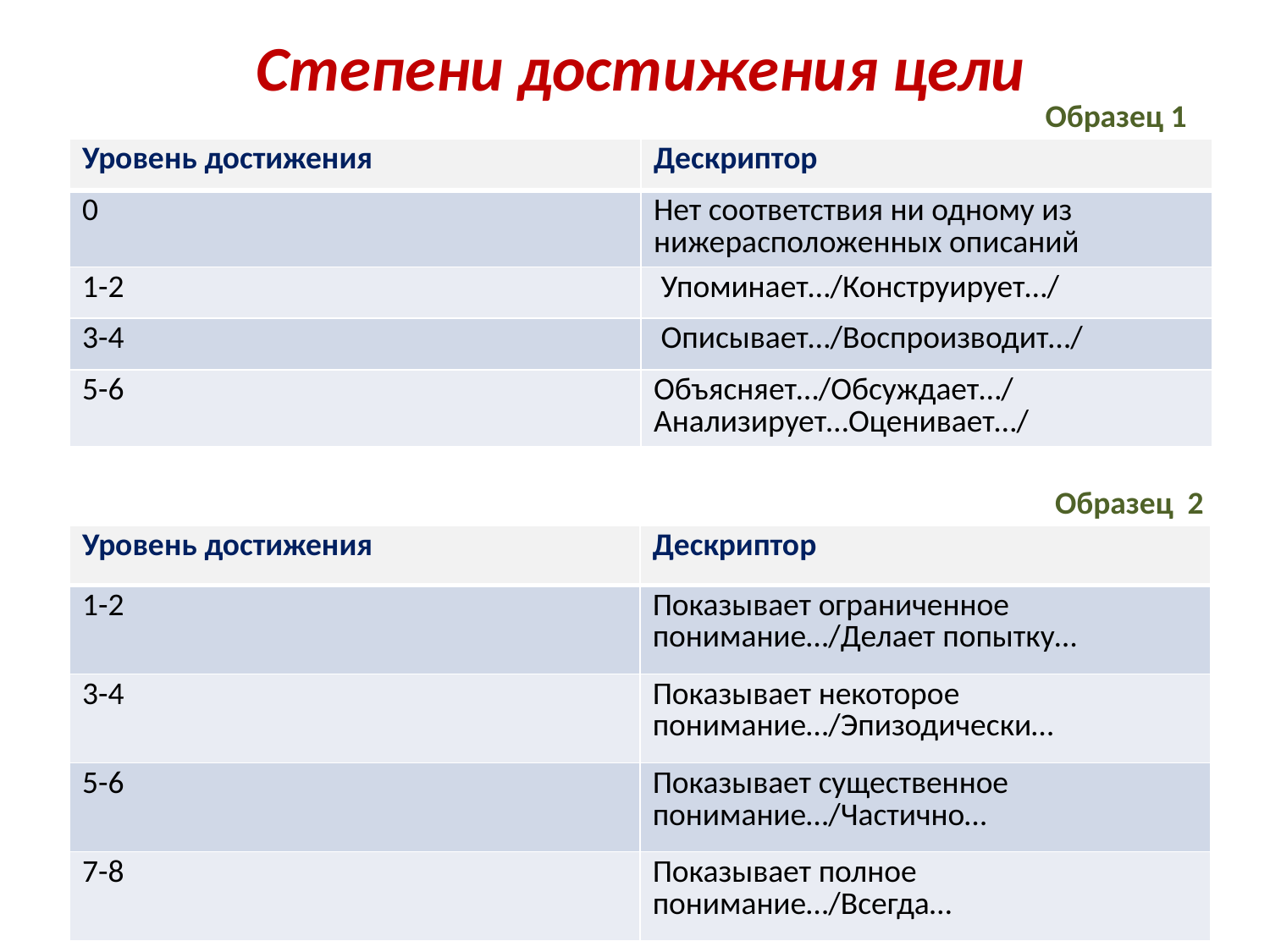

# Степени достижения цели
Образец 1
| Уровень достижения | Дескриптор |
| --- | --- |
| 0 | Нет соответствия ни одному из нижерасположенных описаний |
| 1-2 | Упоминает…/Конструирует…/ |
| 3-4 | Описывает…/Воспроизводит…/ |
| 5-6 | Объясняет…/Обсуждает…/Анализирует…Оценивает…/ |
Образец  2
| Уровень достижения | Дескриптор |
| --- | --- |
| 1-2 | Показывает ограниченное понимание…/Делает попытку… |
| 3-4 | Показывает некоторое понимание…/Эпизодически… |
| 5-6 | Показывает существенное понимание…/Частично… |
| 7-8 | Показывает полное понимание…/Всегда… |